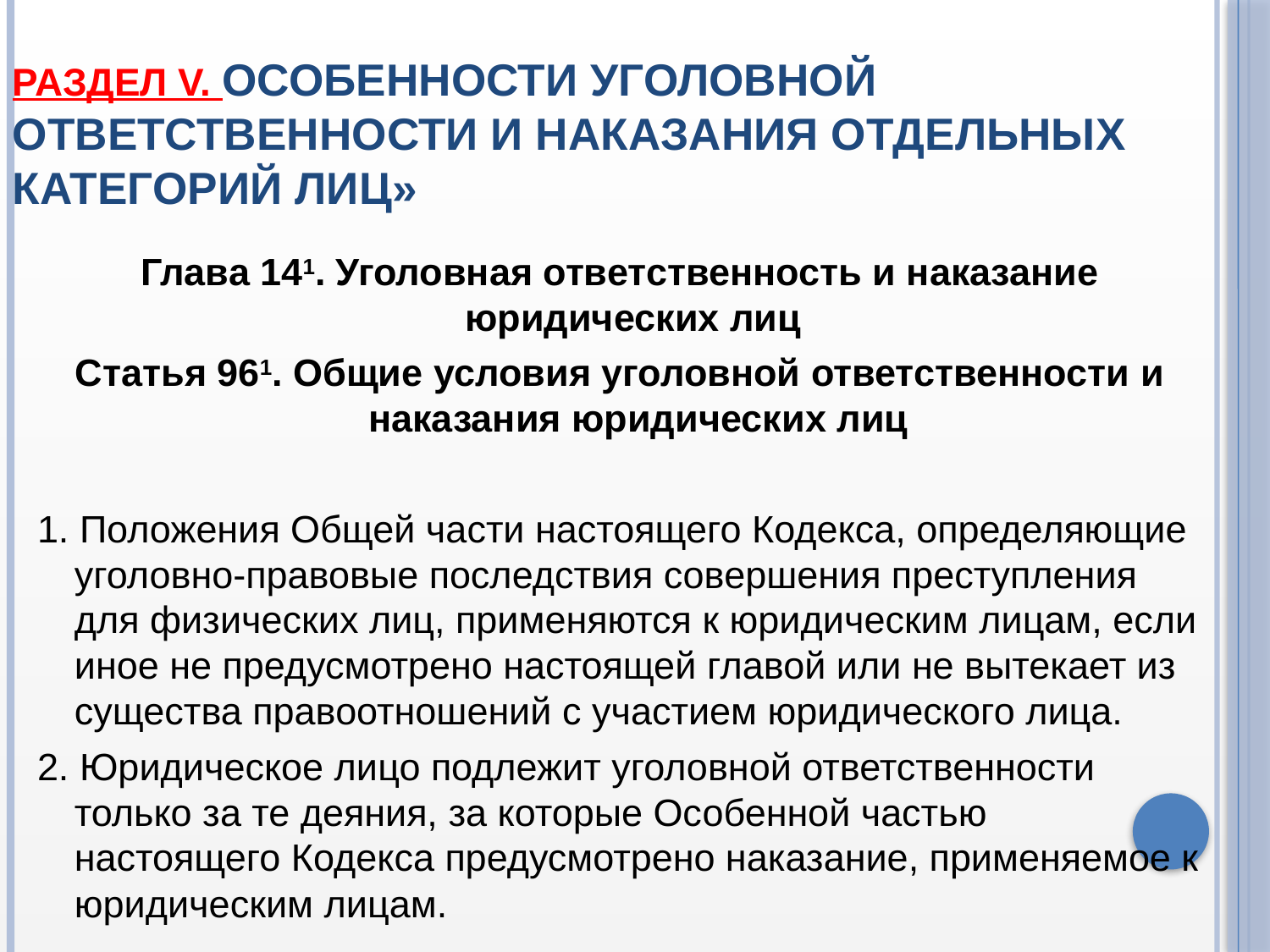

# Раздел V. Особенности уголовной ответственности и наказания отдельных категорий лиц»

Глава 141. Уголовная ответственность и наказание юридических лиц
Статья 961. Общие условия уголовной ответственности и наказания юридических лиц

1. Положения Общей части настоящего Кодекса, определяющие уголовно-правовые последствия совершения преступления для физических лиц, применяются к юридическим лицам, если иное не предусмотрено настоящей главой или не вытекает из существа правоотношений с участием юридического лица.
2. Юридическое лицо подлежит уголовной ответственности только за те деяния, за которые Особенной частью настоящего Кодекса предусмотрено наказание, применяемое к юридическим лицам.